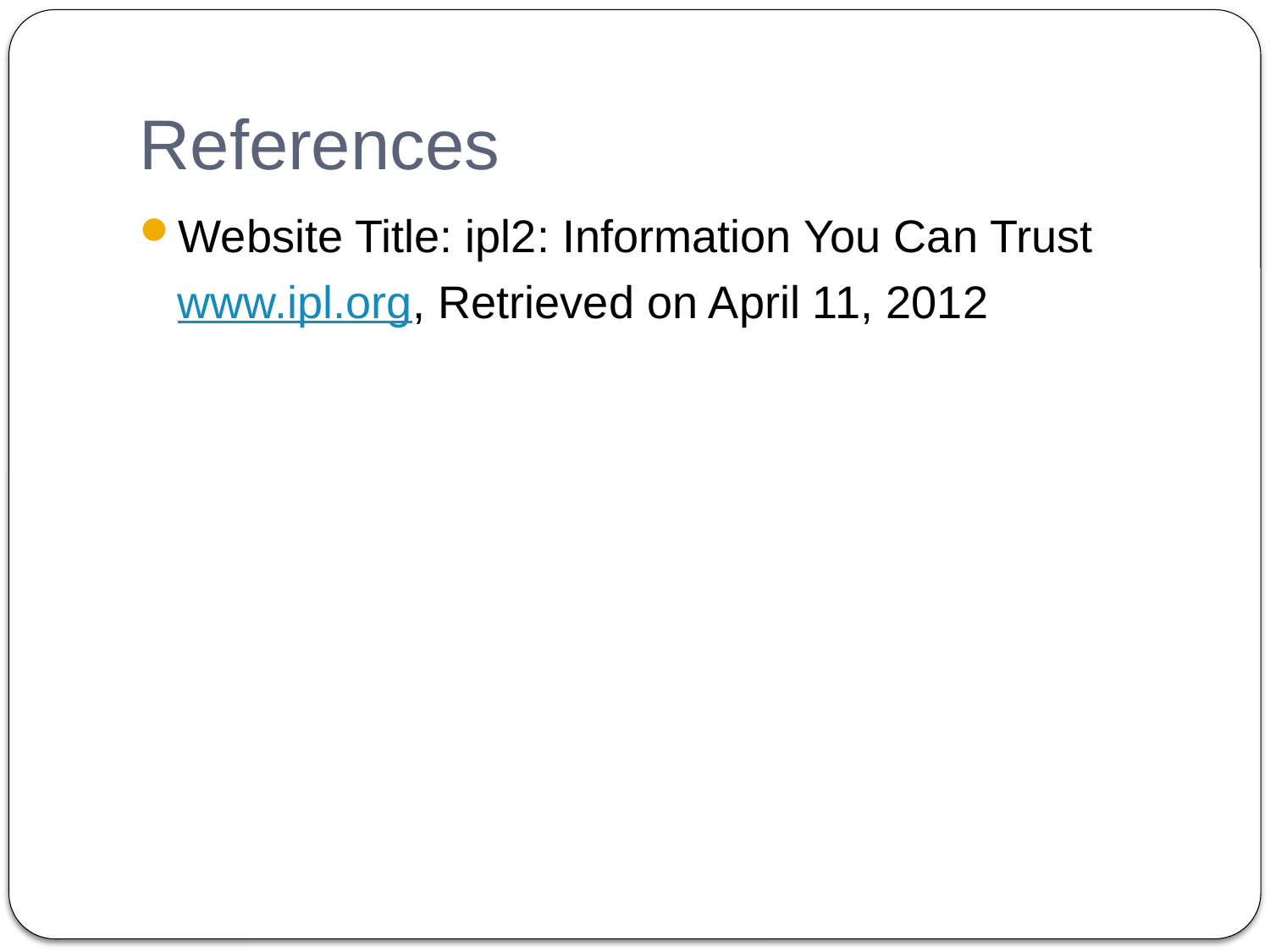

# References
Website Title: ipl2: Information You Can Trust
	www.ipl.org, Retrieved on April 11, 2012